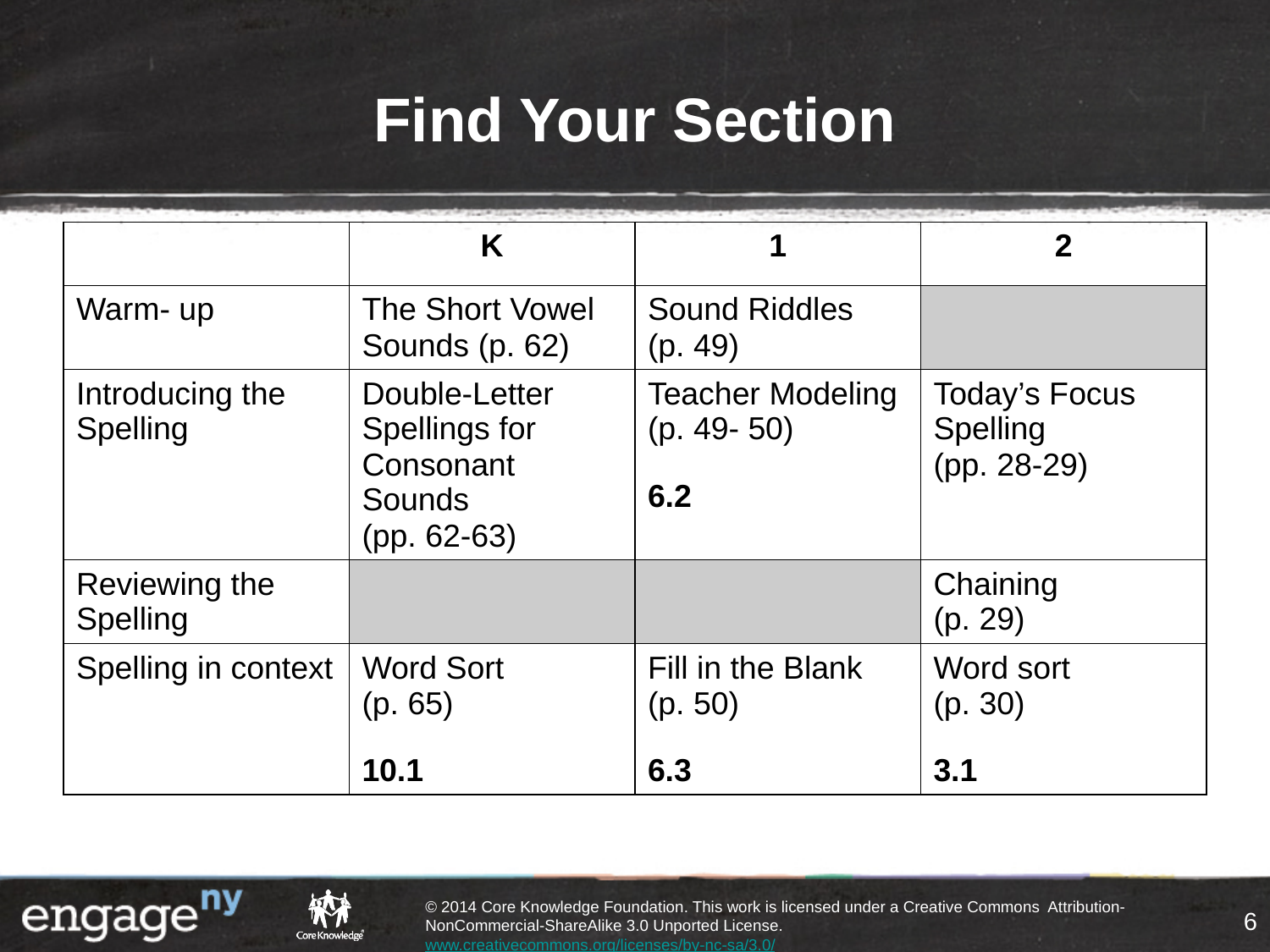

# Find Your Section
|  | K | 1 | 2 |
| --- | --- | --- | --- |
| Warm- up | The Short Vowel Sounds (p. 62) | Sound Riddles (p. 49) |  |
| Introducing the Spelling | Double-Letter Spellings for Consonant Sounds (pp. 62-63) | Teacher Modeling (p. 49- 50) 6.2 | Today’s Focus Spelling (pp. 28-29) |
| Reviewing the Spelling |  |  | Chaining (p. 29) |
| Spelling in context | Word Sort (p. 65) 10.1 | Fill in the Blank (p. 50) 6.3 | Word sort (p. 30) 3.1 |
6